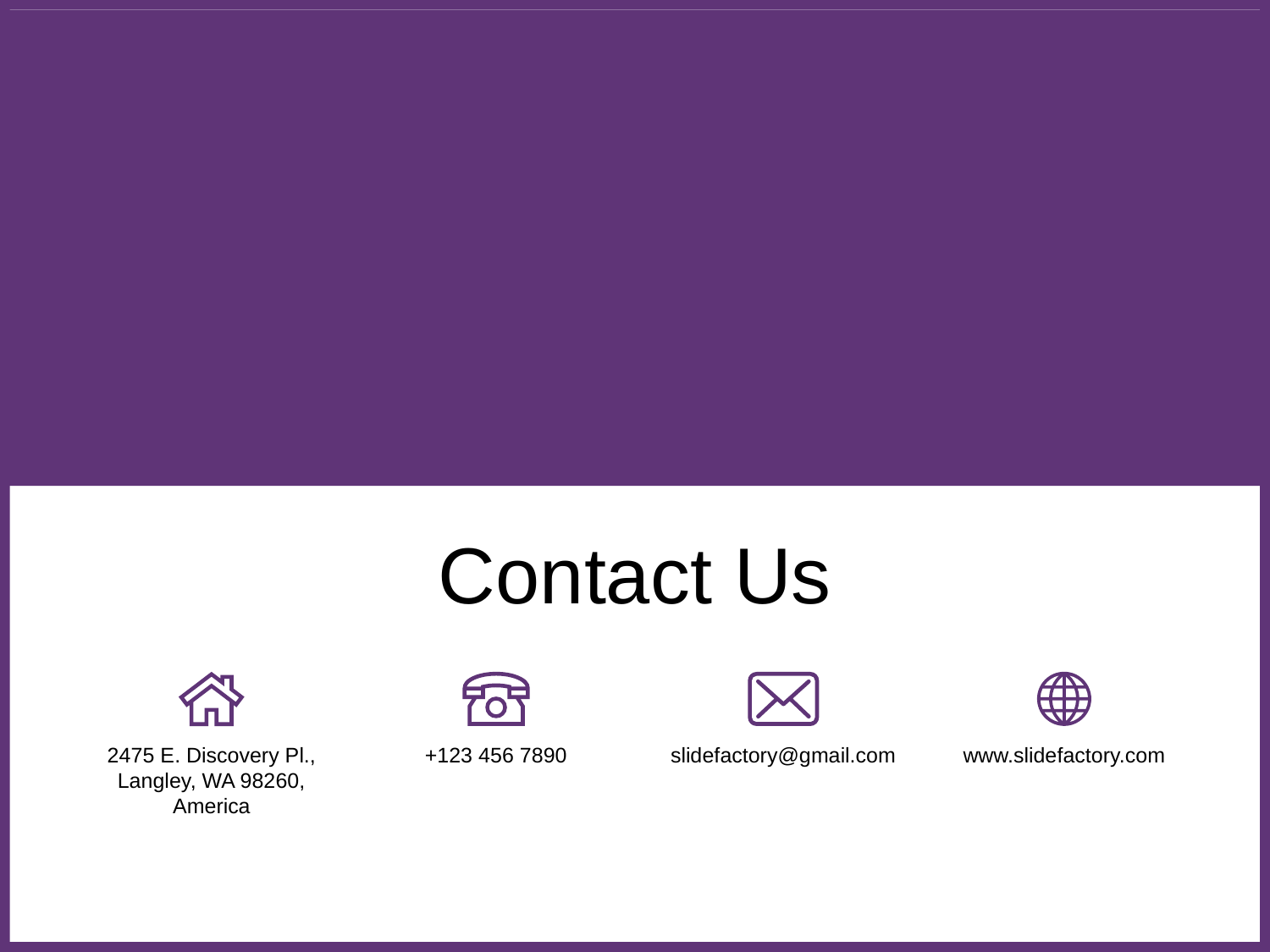

# Contact Us

www.slidefactory.com
slidefactory@gmail.com
2475 E. Discovery Pl.,
Langley, WA 98260, America
+123 456 7890